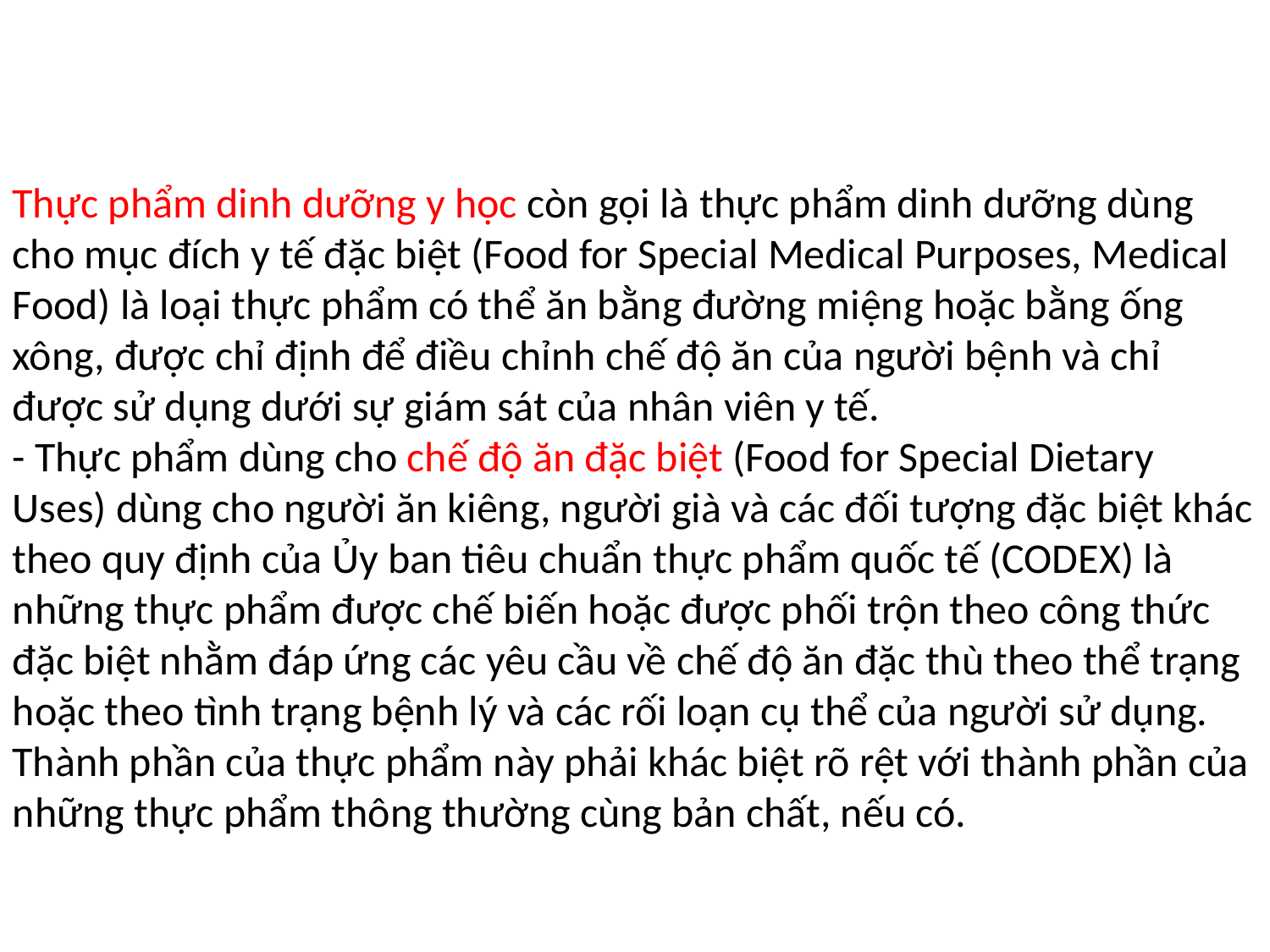

Thực phẩm dinh dưỡng y học còn gọi là thực phẩm dinh dưỡng dùng cho mục đích y tế đặc biệt (Food for Special Medical Purposes, Medical Food) là loại thực phẩm có thể ăn bằng đường miệng hoặc bằng ống xông, được chỉ định để điều chỉnh chế độ ăn của người bệnh và chỉ được sử dụng dưới sự giám sát của nhân viên y tế.
- Thực phẩm dùng cho chế độ ăn đặc biệt (Food for Special Dietary Uses) dùng cho người ăn kiêng, người già và các đối tượng đặc biệt khác theo quy định của Ủy ban tiêu chuẩn thực phẩm quốc tế (CODEX) là những thực phẩm được chế biến hoặc được phối trộn theo công thức đặc biệt nhằm đáp ứng các yêu cầu về chế độ ăn đặc thù theo thể trạng hoặc theo tình trạng bệnh lý và các rối loạn cụ thể của người sử dụng. Thành phần của thực phẩm này phải khác biệt rõ rệt với thành phần của những thực phẩm thông thường cùng bản chất, nếu có.